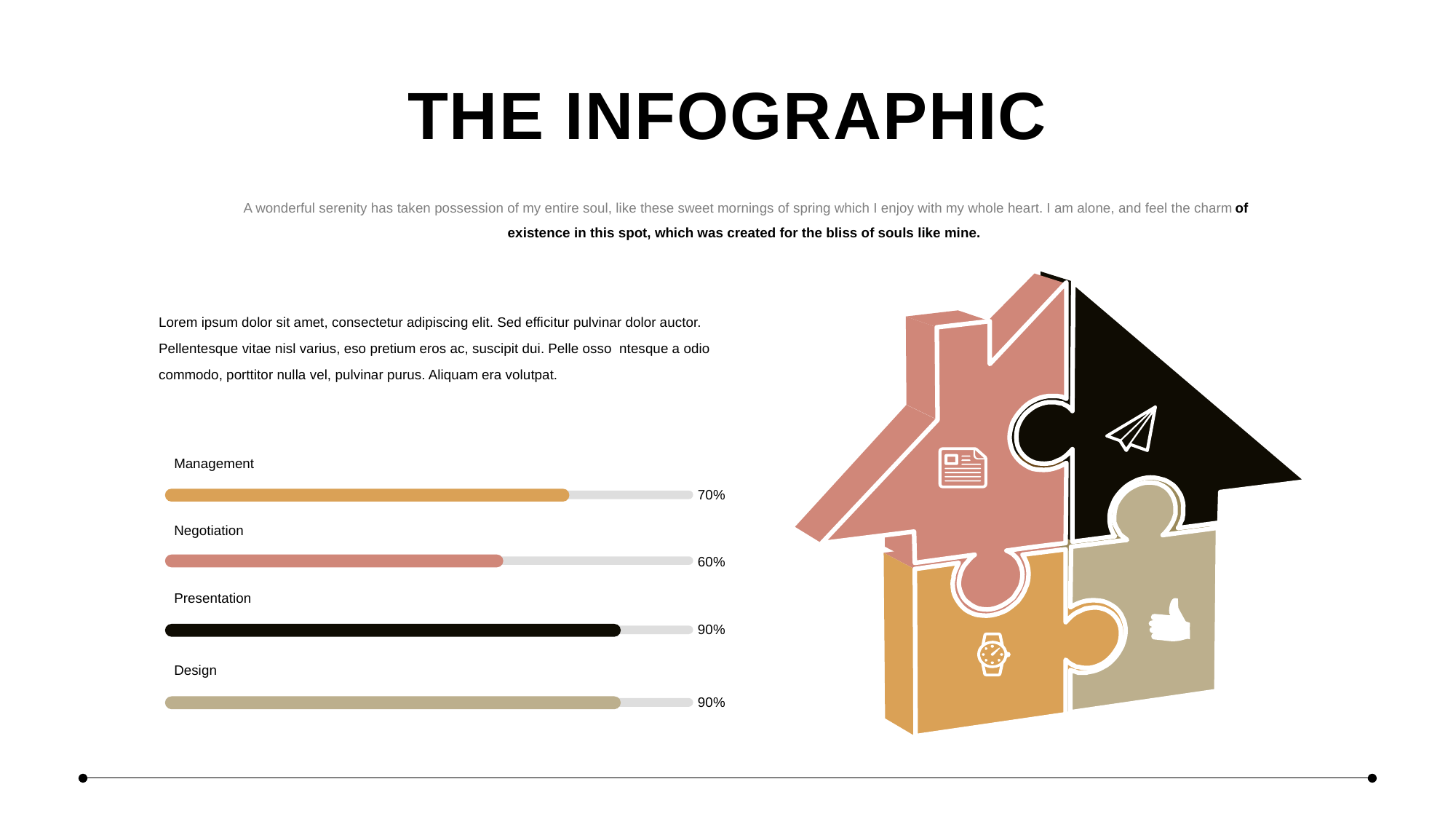

THE INFOGRAPHIC
A wonderful serenity has taken possession of my entire soul, like these sweet mornings of spring which I enjoy with my whole heart. I am alone, and feel the charm of existence in this spot, which was created for the bliss of souls like mine.

Lorem ipsum dolor sit amet, consectetur adipiscing elit. Sed efficitur pulvinar dolor auctor. Pellentesque vitae nisl varius, eso pretium eros ac, suscipit dui. Pelle osso  ntesque a odio commodo, porttitor nulla vel, pulvinar purus. Aliquam era volutpat.

Management
70%

Negotiation
60%

Presentation
90%

Design
90%